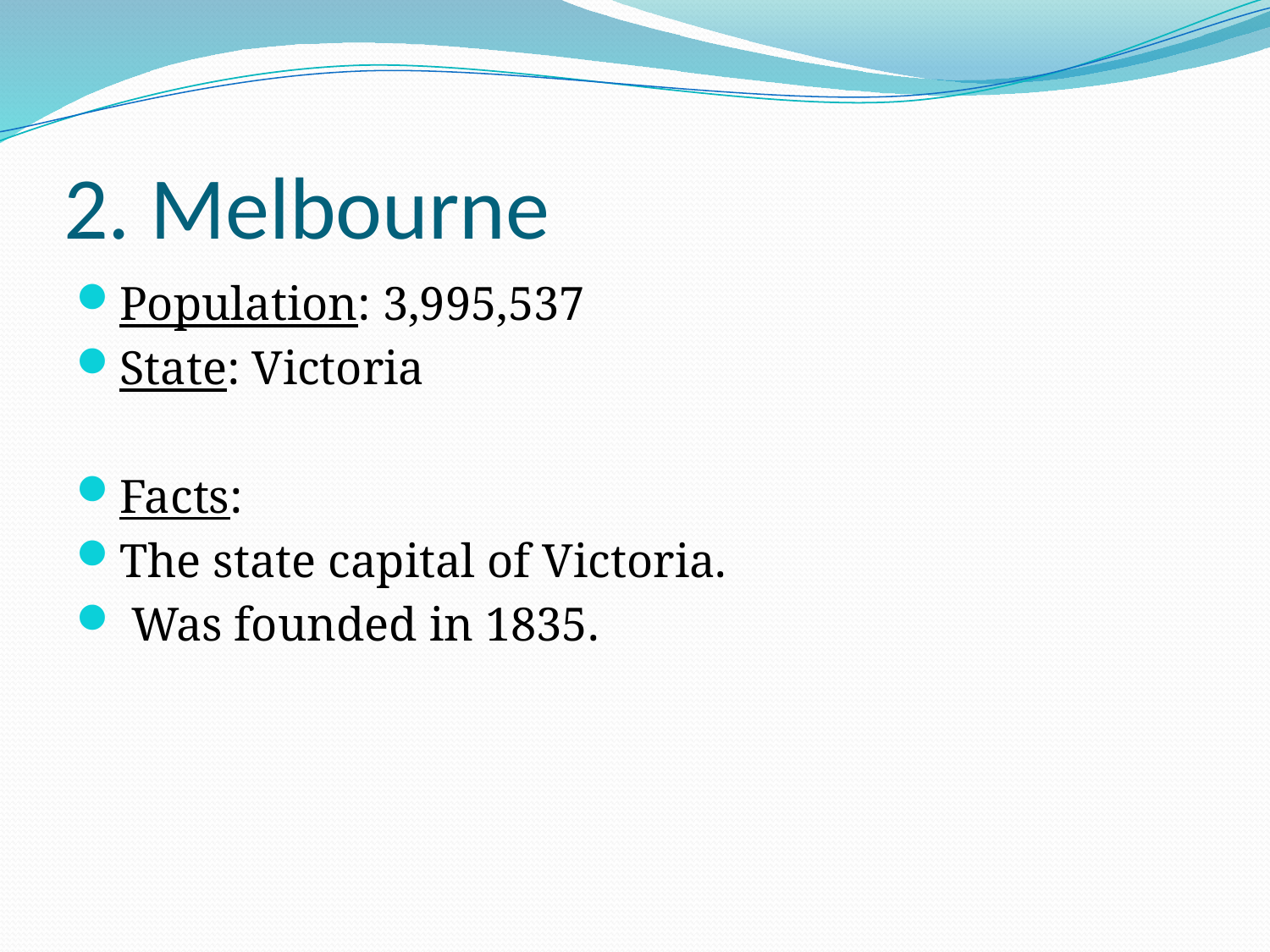

# 2. Melbourne
Population: 3,995,537
State: Victoria

Facts:
The state capital of Victoria.
 Was founded in 1835.